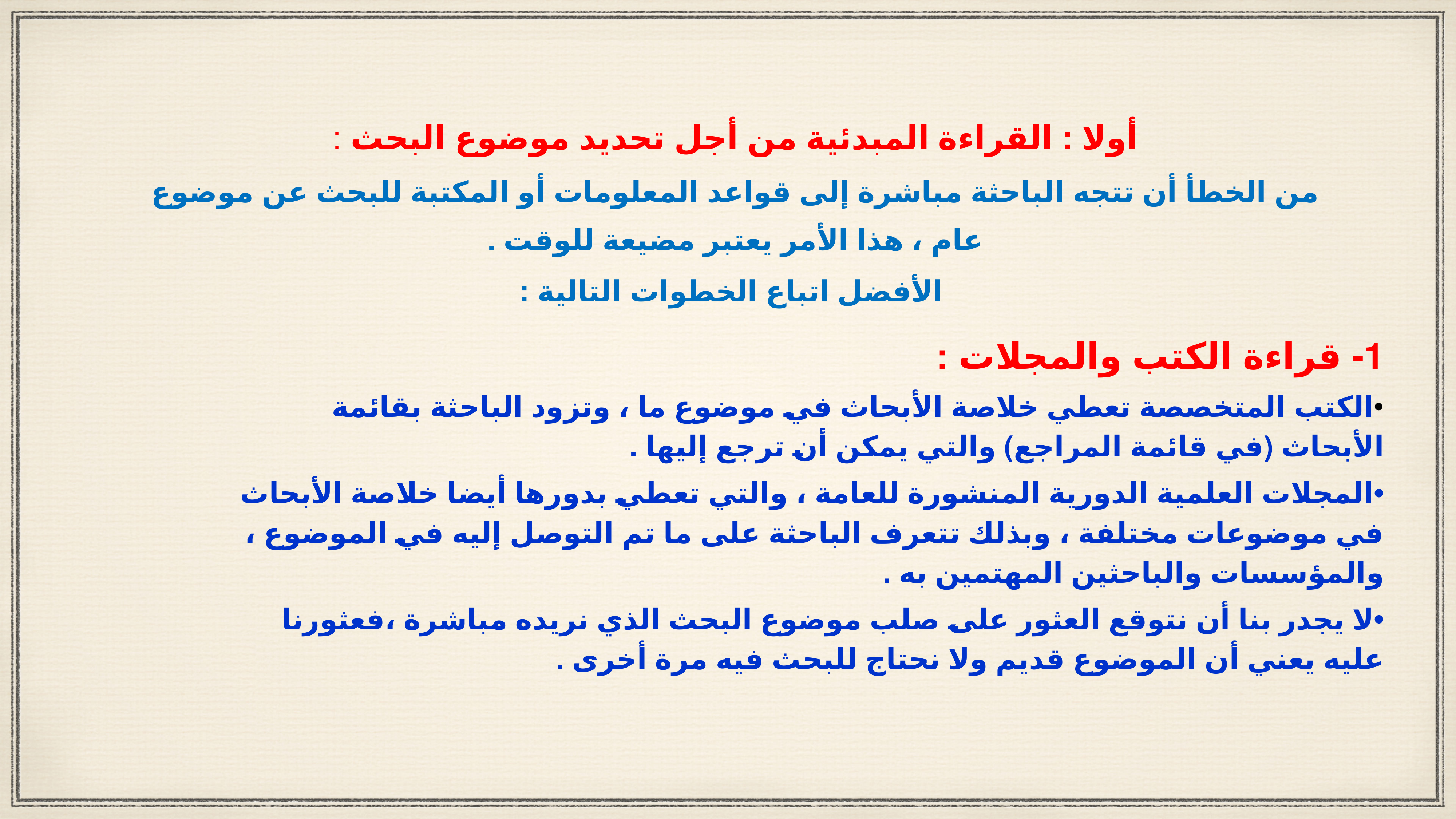

# أولا : القراءة المبدئية من أجل تحديد موضوع البحث :
من الخطأ أن تتجه الباحثة مباشرة إلى قواعد المعلومات أو المكتبة للبحث عن موضوع عام ، هذا الأمر يعتبر مضيعة للوقت .
 الأفضل اتباع الخطوات التالية :

1- قراءة الكتب والمجلات :
•	الكتب المتخصصة تعطي خلاصة الأبحاث في موضوع ما ، وتزود الباحثة بقائمة الأبحاث (في قائمة المراجع) والتي يمكن أن ترجع إليها .
•	المجلات العلمية الدورية المنشورة للعامة ، والتي تعطي بدورها أيضا خلاصة الأبحاث في موضوعات مختلفة ، وبذلك تتعرف الباحثة على ما تم التوصل إليه في الموضوع ، والمؤسسات والباحثين المهتمين به .
•	لا يجدر بنا أن نتوقع العثور على صلب موضوع البحث الذي نريده مباشرة ،فعثورنا عليه يعني أن الموضوع قديم ولا نحتاج للبحث فيه مرة أخرى .